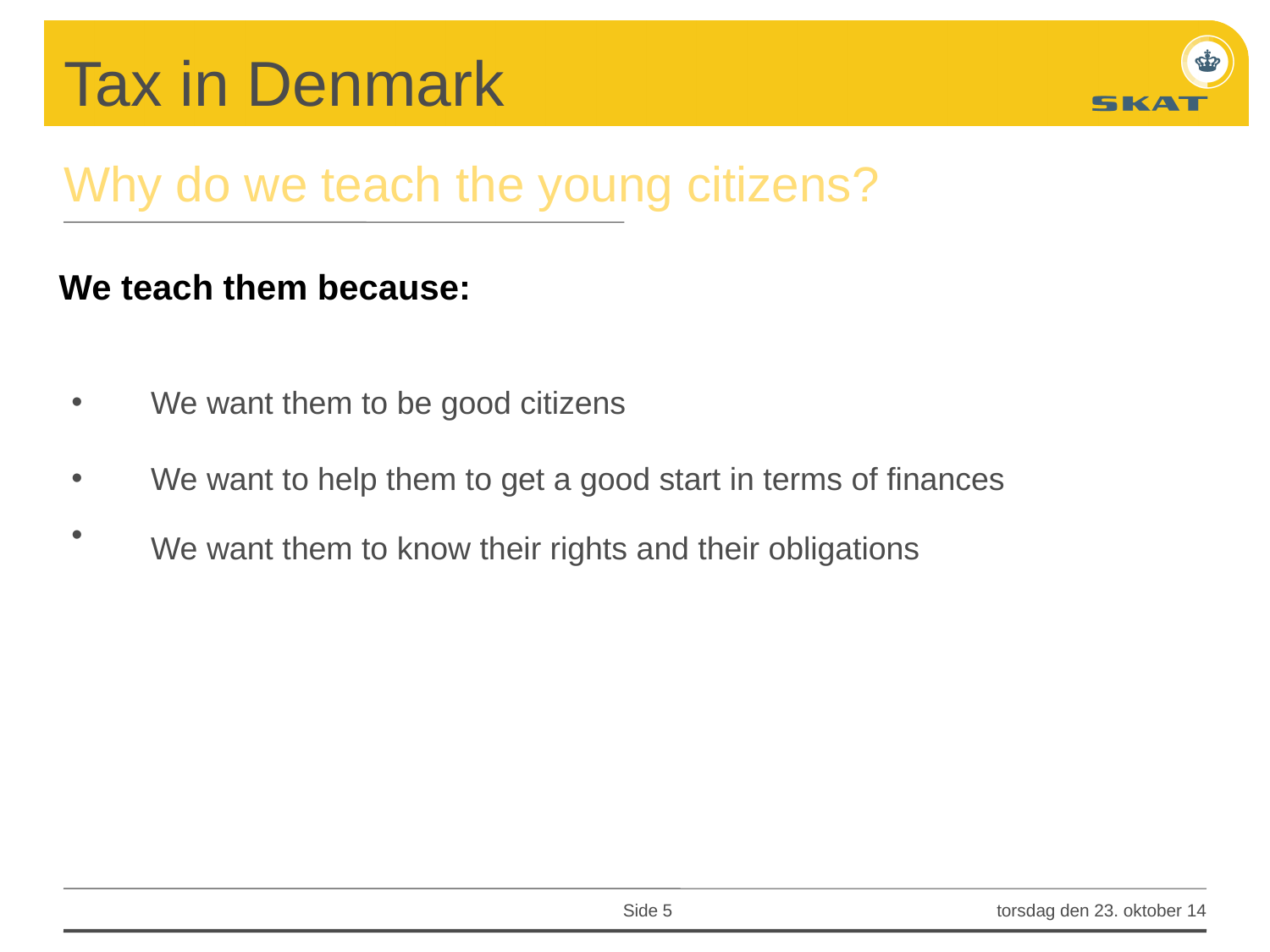

Why do we teach the young citizens?
We teach them because:

We want them to be good citizens

We want to help them to get a good start in terms of finances
We want them to know their rights and their obligations

Side 5
torsdag den 23. oktober 14